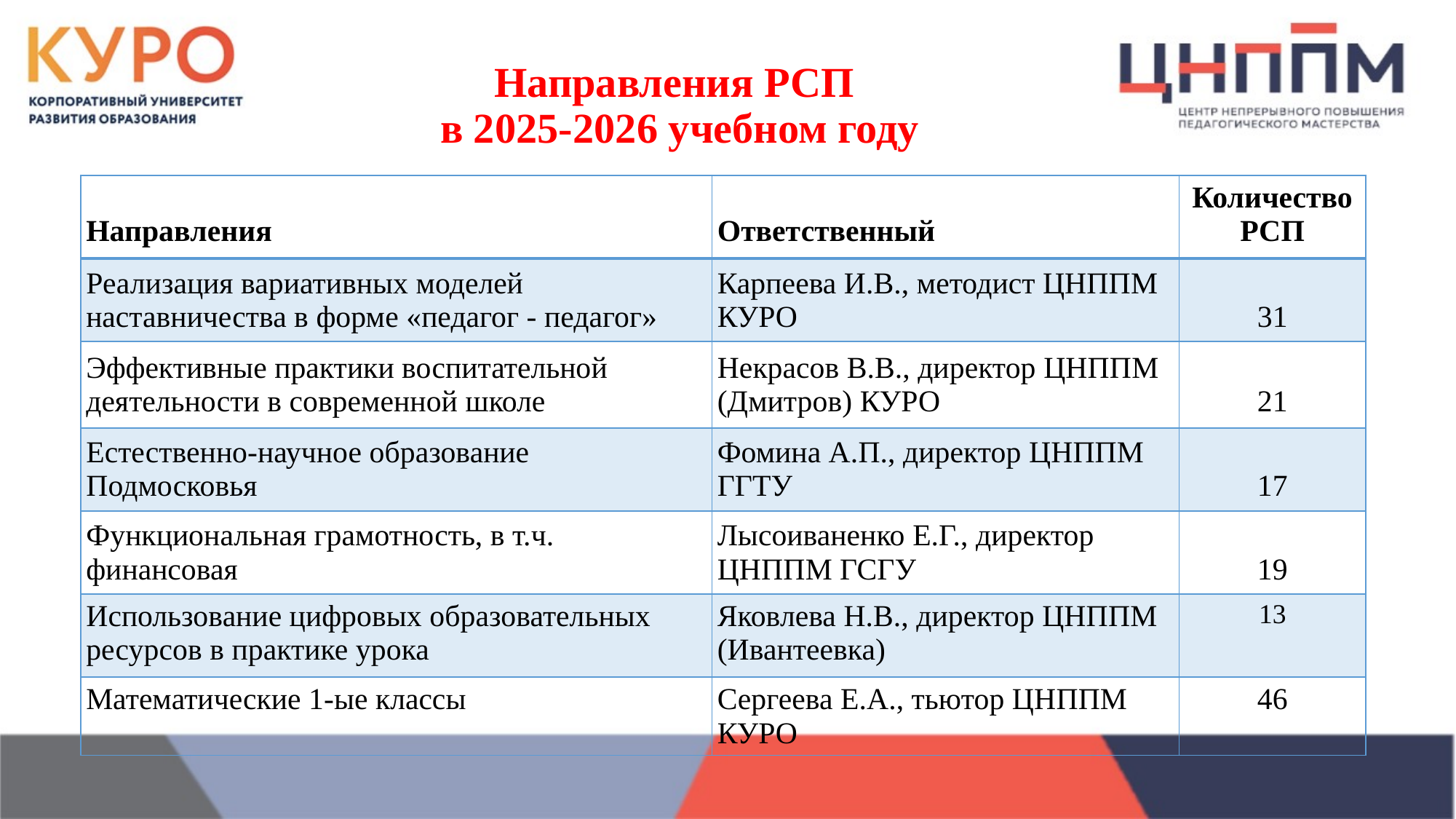

# Направления РСП в 2025-2026 учебном году
| Направления | Ответственный | Количество РСП |
| --- | --- | --- |
| Реализация вариативных моделей наставничества в форме «педагог - педагог» | Карпеева И.В., методист ЦНППМ КУРО | 31 |
| Эффективные практики воспитательной деятельности в современной школе | Некрасов В.В., директор ЦНППМ (Дмитров) КУРО | 21 |
| Естественно-научное образование Подмосковья | Фомина А.П., директор ЦНППМ ГГТУ | 17 |
| Функциональная грамотность, в т.ч. финансовая | Лысоиваненко Е.Г., директор ЦНППМ ГСГУ | 19 |
| Использование цифровых образовательных ресурсов в практике урока | Яковлева Н.В., директор ЦНППМ (Ивантеевка) | 13 |
| Математические 1-ые классы | Сергеева Е.А., тьютор ЦНППМ КУРО | 46 |